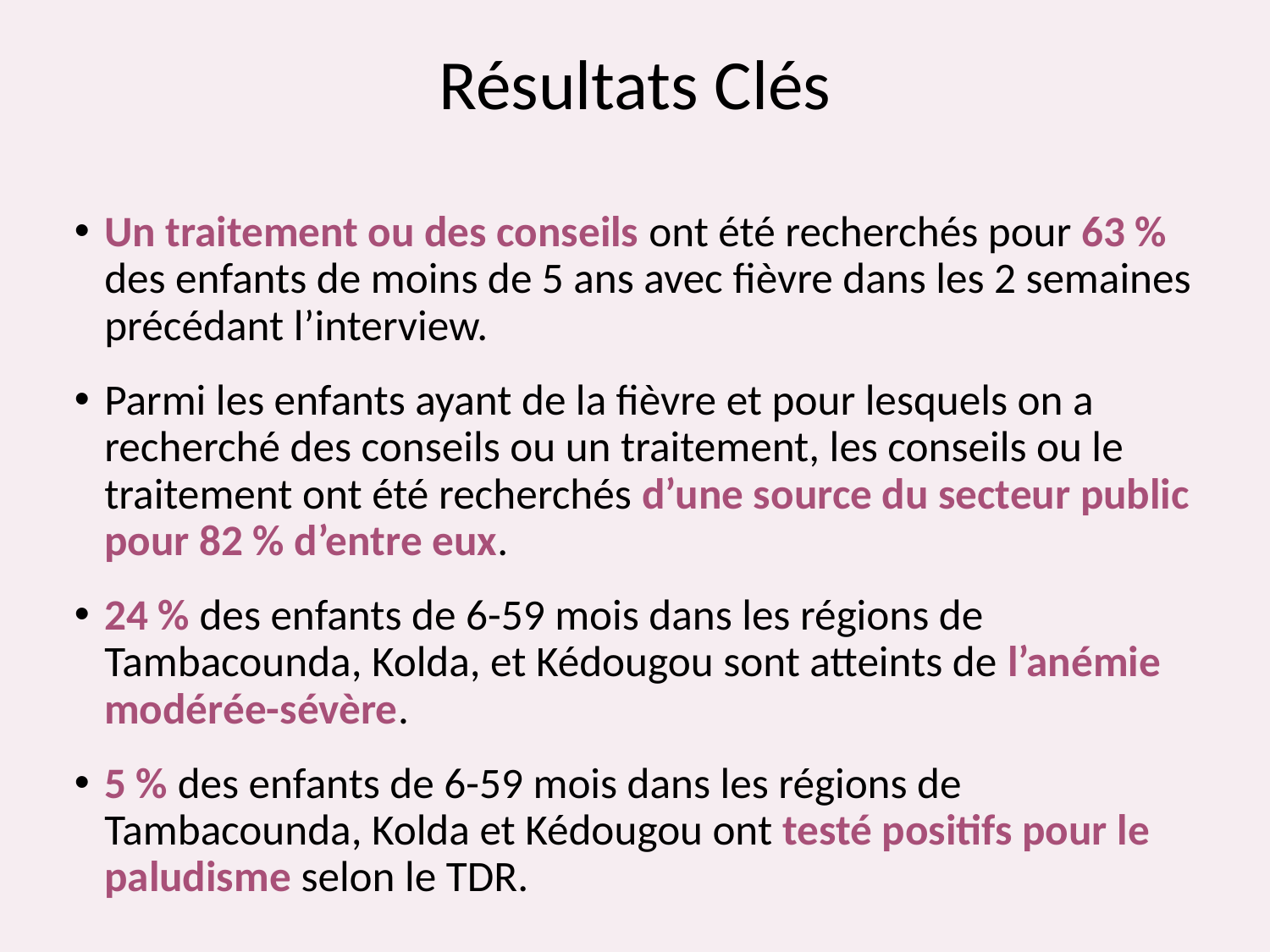

# Résultats Clés
Un traitement ou des conseils ont été recherchés pour 63 % des enfants de moins de 5 ans avec fièvre dans les 2 semaines précédant l’interview.
Parmi les enfants ayant de la fièvre et pour lesquels on a recherché des conseils ou un traitement, les conseils ou le traitement ont été recherchés d’une source du secteur public pour 82 % d’entre eux.
24 % des enfants de 6-59 mois dans les régions de Tambacounda, Kolda, et Kédougou sont atteints de l’anémie modérée-sévère.
5 % des enfants de 6-59 mois dans les régions de Tambacounda, Kolda et Kédougou ont testé positifs pour le paludisme selon le TDR.